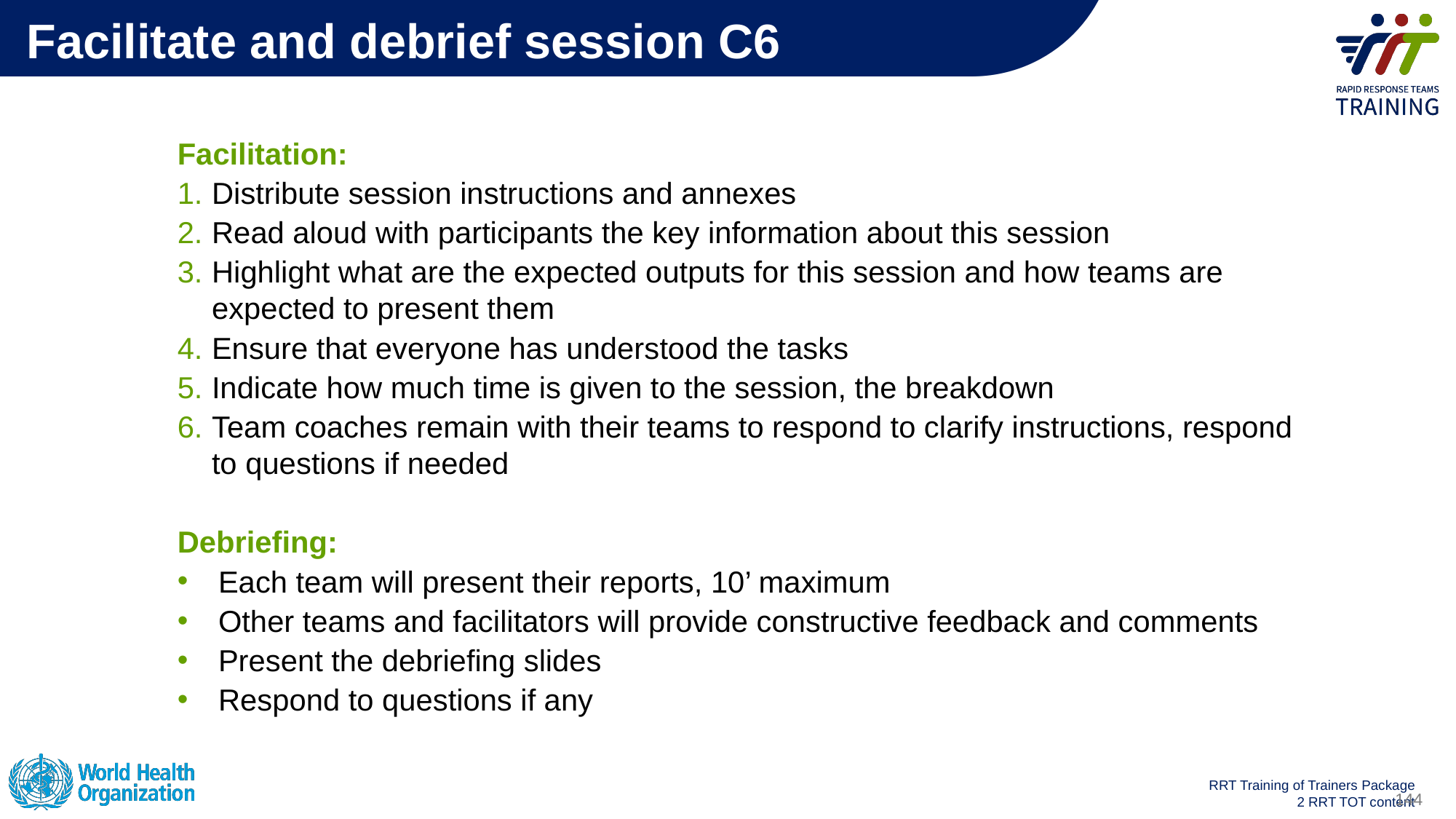

Facilitate and debrief session C6
Facilitation:
Distribute session instructions and annexes
Read aloud with participants the key information about this session
Highlight what are the expected outputs for this session and how teams are expected to present them
Ensure that everyone has understood the tasks
Indicate how much time is given to the session, the breakdown
Team coaches remain with their teams to respond to clarify instructions, respond to questions if needed

Debriefing:
Each team will present their reports, 10’ maximum
Other teams and facilitators will provide constructive feedback and comments
Present the debriefing slides
Respond to questions if any